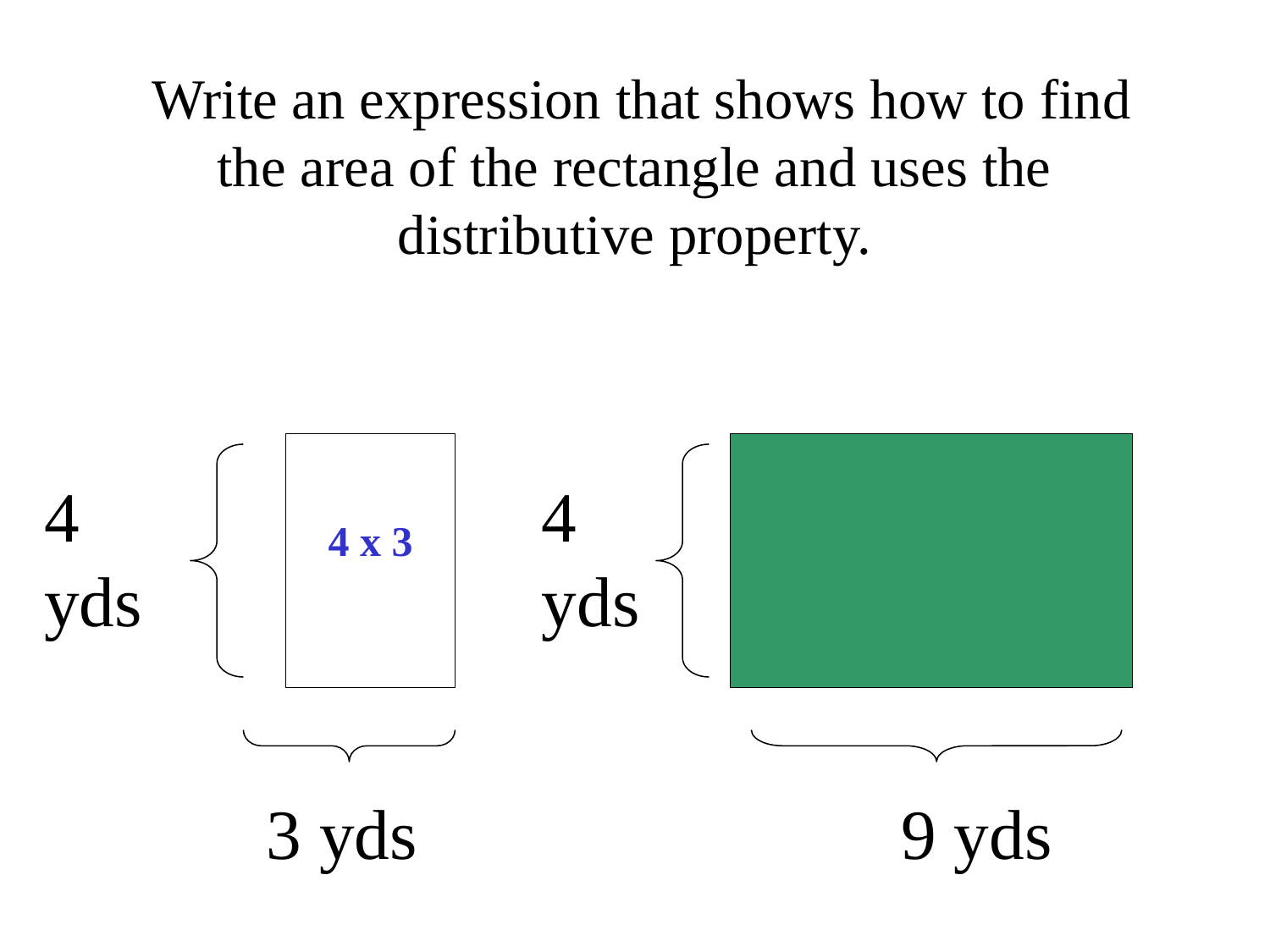

Write an expression that shows how to find the area of the rectangle and uses the distributive property.

4 yds
4 yds
4 x 3

3 yds
   9 yds